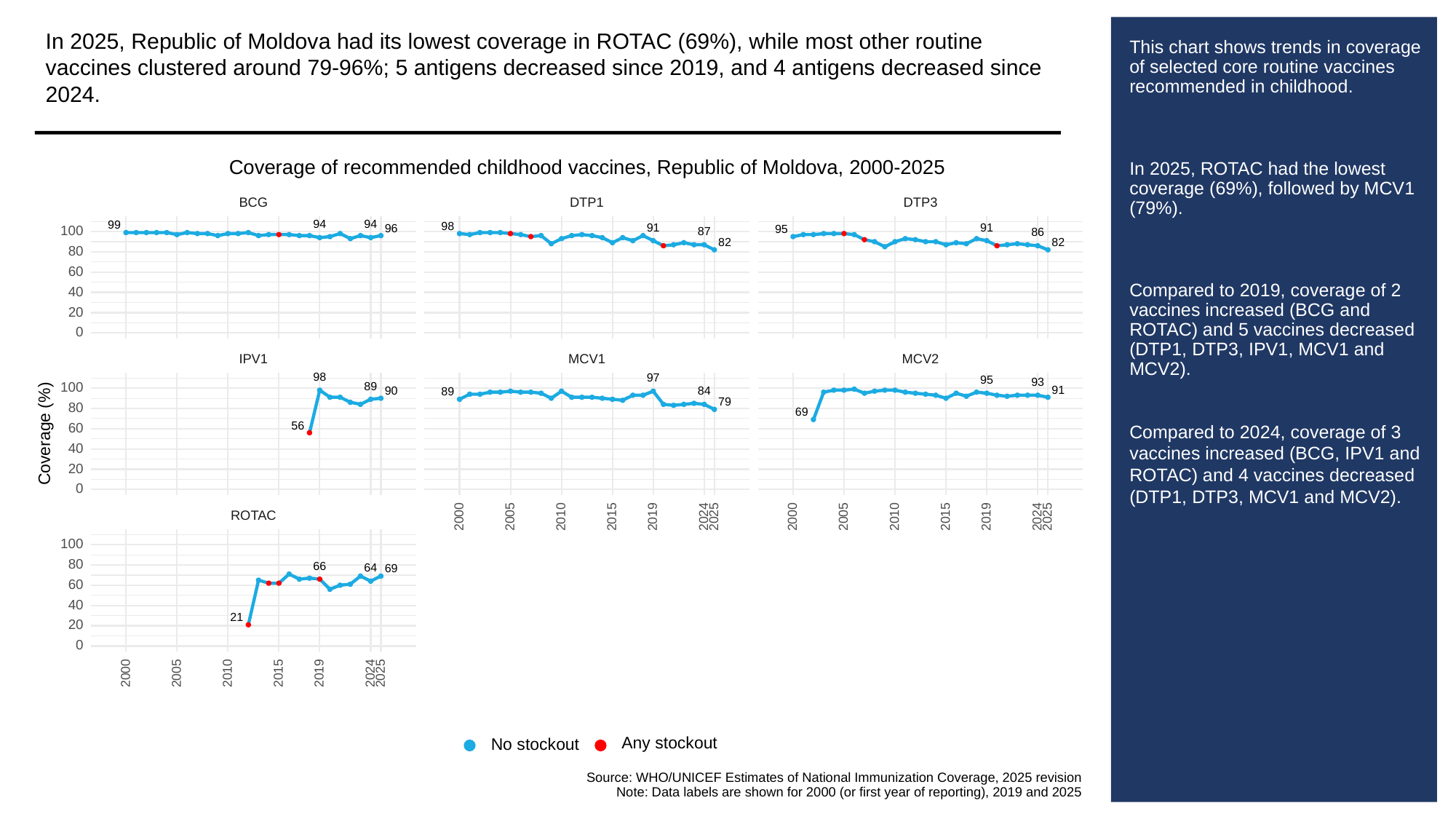

In 2025, Republic of Moldova had its lowest coverage in ROTAC (69%), while most other routine vaccines clustered around 79-96%; 5 antigens decreased since 2019, and 4 antigens decreased since 2024.
# This chart shows trends in coverage of selected core routine vaccines recommended in childhood.

In 2025, ROTAC had the lowest coverage (69%), followed by MCV1 (79%).

Compared to 2019, coverage of 2 vaccines increased (BCG and ROTAC) and 5 vaccines decreased (DTP1, DTP3, IPV1, MCV1 and MCV2).

Compared to 2024, coverage of 3 vaccines increased (BCG, IPV1 and ROTAC) and 4 vaccines decreased (DTP1, DTP3, MCV1 and MCV2).

Coverage of recommended childhood vaccines, Republic of Moldova, 2000-2025
BCG
DTP3
DTP1

94
94

99
98
91
91
96
95
100
87
86

82
82

80

60

40

20

0

MCV1
MCV2
IPV1

98
97
95

93
89
100
91

90
84

89

79

80

69

56
60
Coverage (%)

40

20

0

ROTAC
2000
2005
2010
2015
2019
2024
2025
2000
2005
2010
2015
2019
2024
2025

100

80
66
64

69

60

40

21

20

0

2000
2005
2010
2015
2019
2024
2025
Any stockout
No stockout

Source: WHO/UNICEF Estimates of National Immunization Coverage, 2025 revision
Note: Data labels are shown for 2000 (or first year of reporting), 2019 and 2025